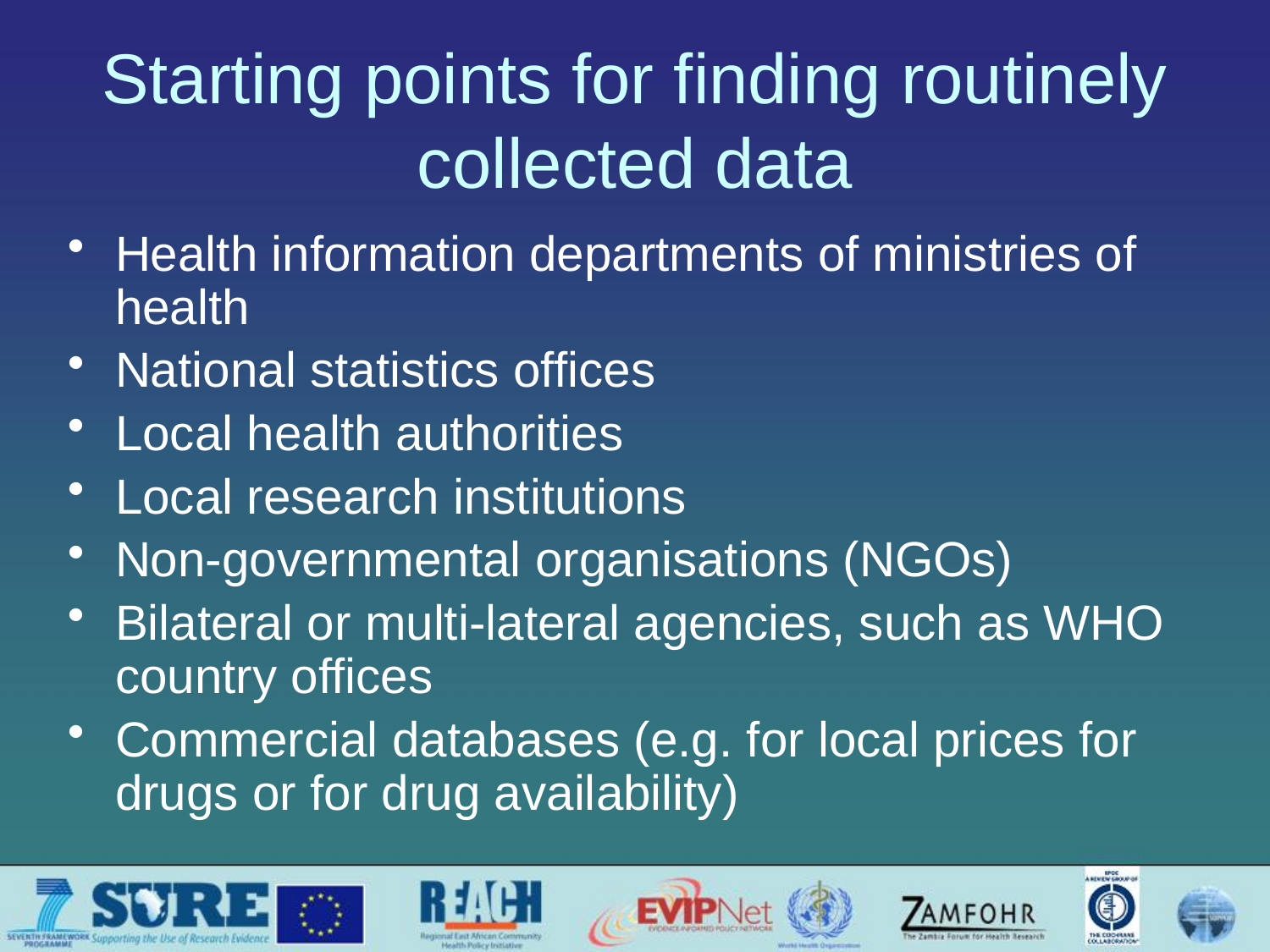

# Starting points for finding routinely collected data
Health information departments of ministries of health
National statistics offices
Local health authorities
Local research institutions
Non-governmental organisations (NGOs)
Bilateral or multi-lateral agencies, such as WHO country offices
Commercial databases (e.g. for local prices for drugs or for drug availability)